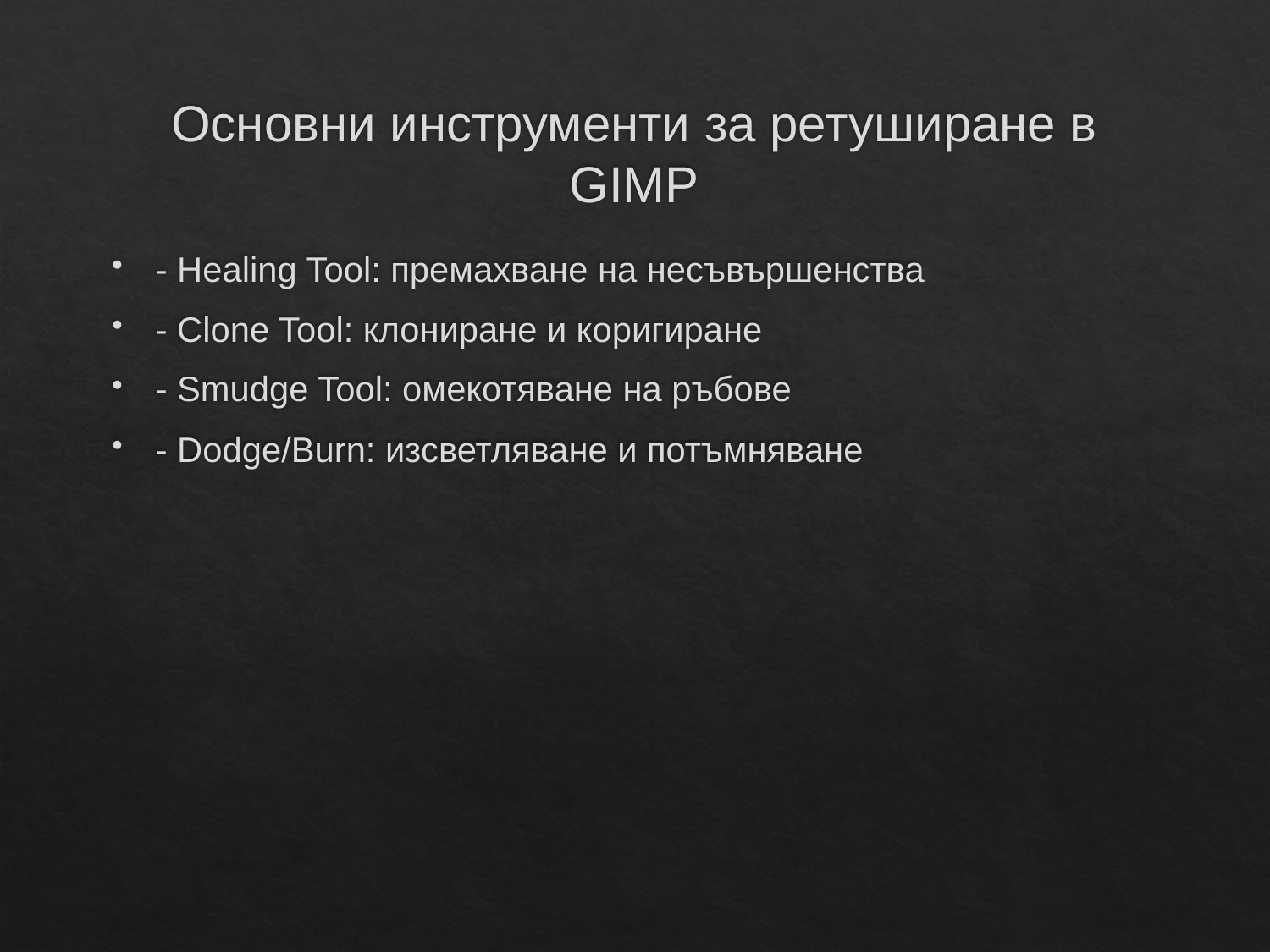

# Основни инструменти за ретуширане в GIMP
- Healing Tool: премахване на несъвършенства
- Clone Tool: клониране и коригиране
- Smudge Tool: омекотяване на ръбове
- Dodge/Burn: изсветляване и потъмняване